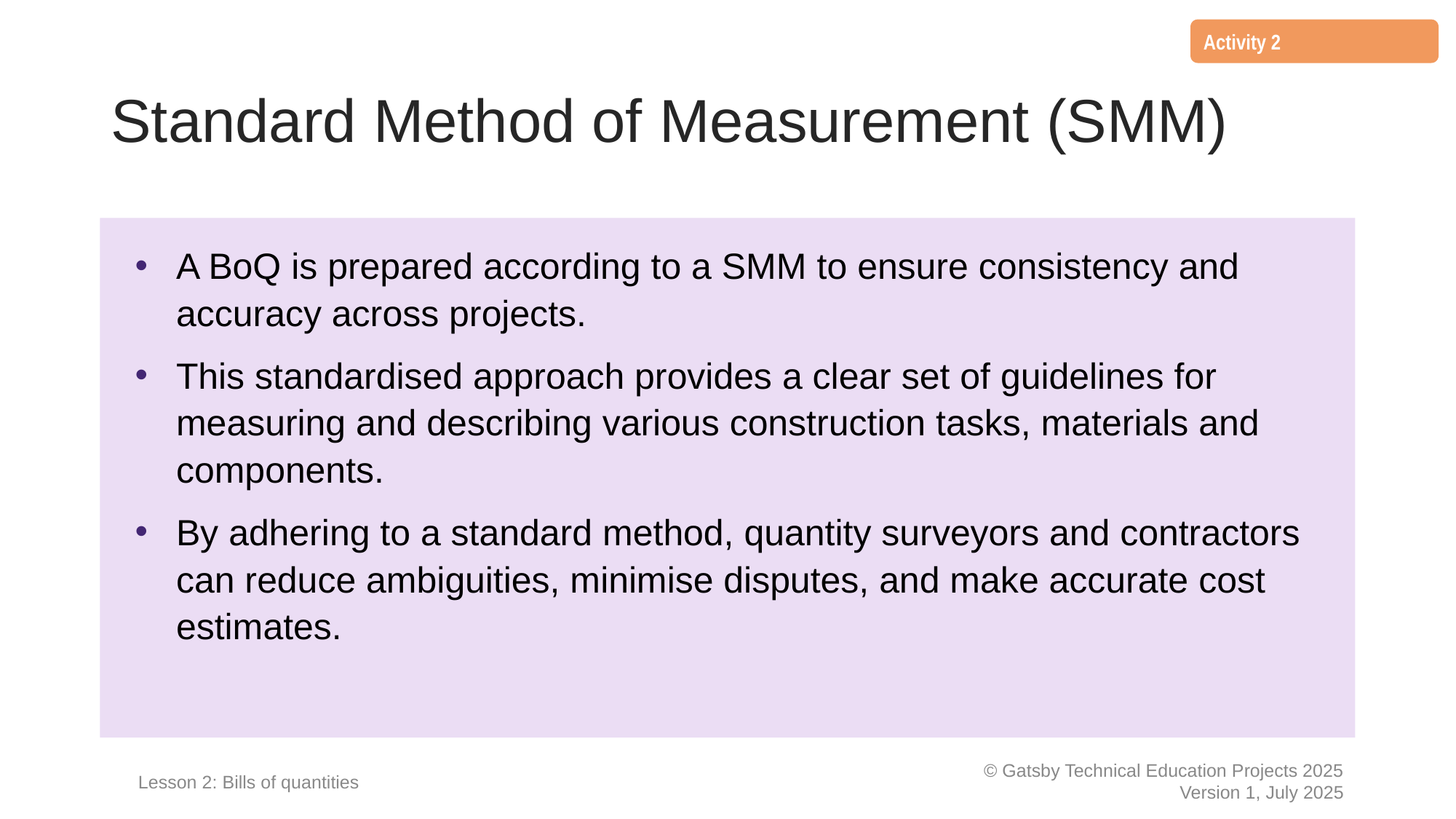

Activity 2
# Standard Method of Measurement (SMM)
A BoQ is prepared according to a SMM to ensure consistency and accuracy across projects.
This standardised approach provides a clear set of guidelines for measuring and describing various construction tasks, materials and components.
By adhering to a standard method, quantity surveyors and contractors can reduce ambiguities, minimise disputes, and make accurate cost estimates.
Lesson 2: Bills of quantities